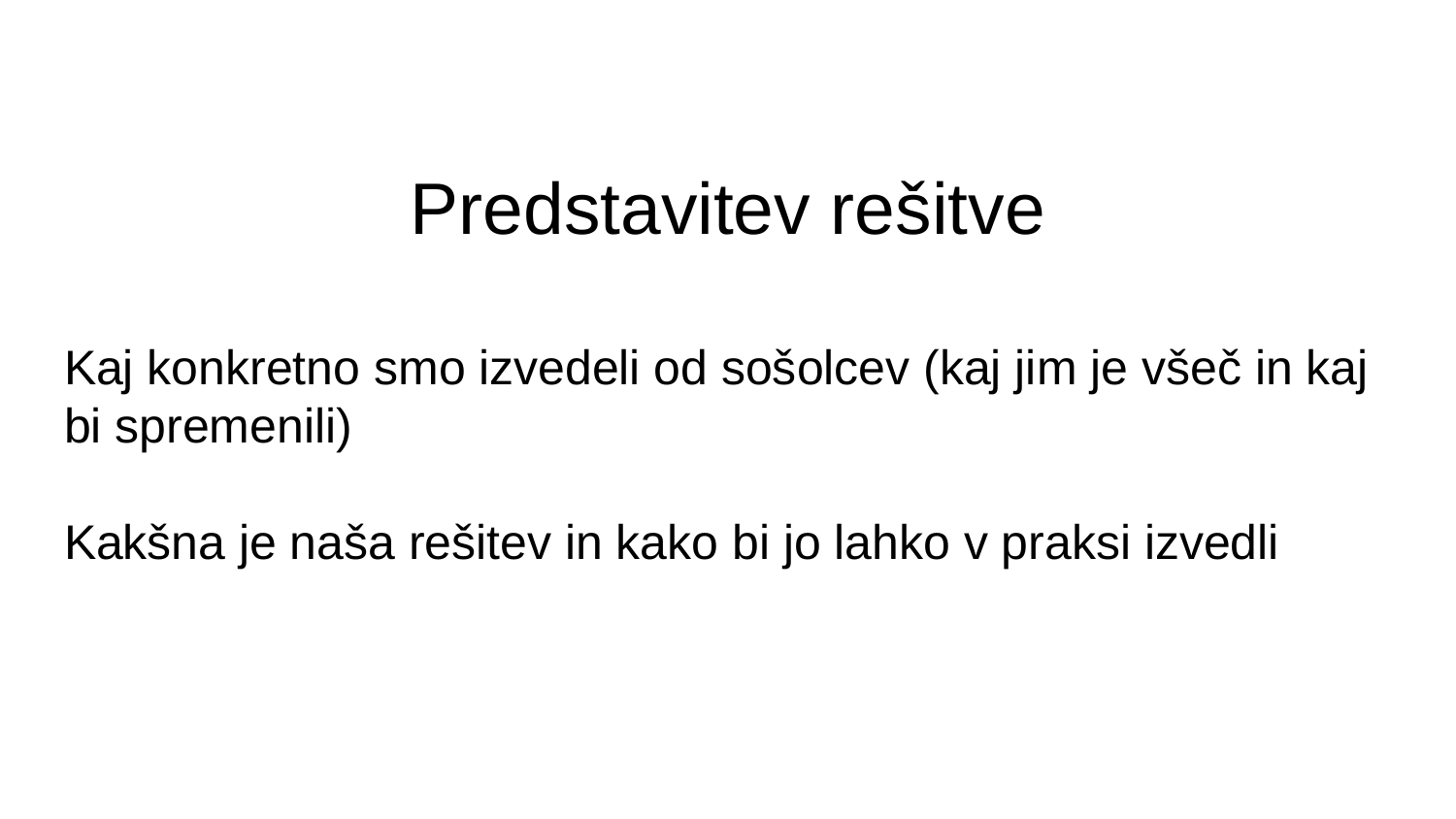

# Predstavitev rešitve

Kaj konkretno smo izvedeli od sošolcev (kaj jim je všeč in kaj bi spremenili)

Kakšna je naša rešitev in kako bi jo lahko v praksi izvedli